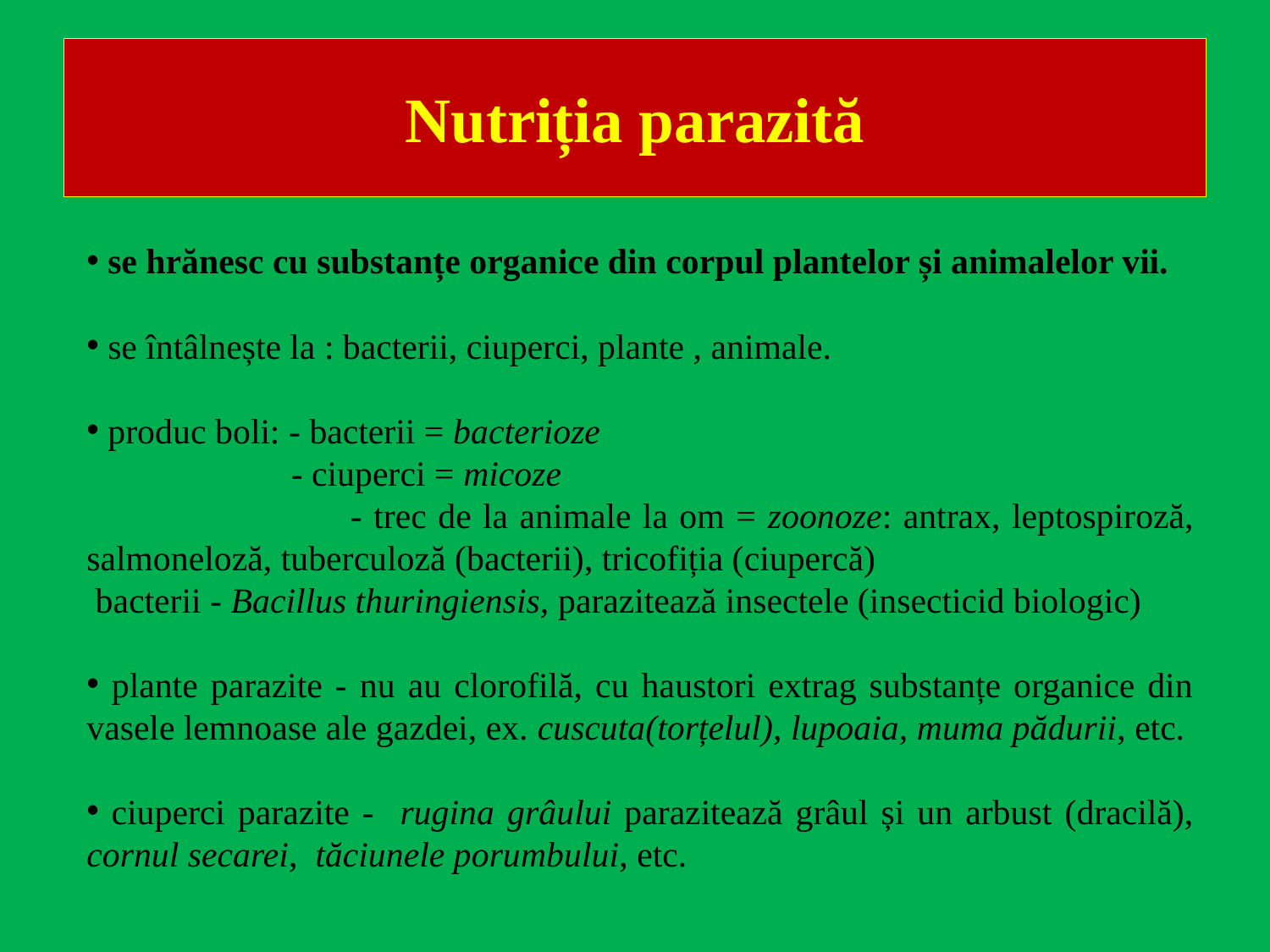

# Nutriția parazită
 se hrănesc cu substanțe organice din corpul plantelor și animalelor vii.

 se întâlnește la : bacterii, ciuperci, plante , animale.

 produc boli: - bacterii = bacterioze
                       - ciuperci = micoze
                       - trec de la animale la om = zoonoze: antrax, leptospiroză, salmoneloză, tuberculoză (bacterii), tricofiția (ciupercă)
 bacterii - Bacillus thuringiensis, parazitează insectele (insecticid biologic)

 plante parazite - nu au clorofilă, cu haustori extrag substanțe organice din vasele lemnoase ale gazdei, ex. cuscuta(torțelul), lupoaia, muma pădurii, etc.

 ciuperci parazite -  rugina grâului parazitează grâul și un arbust (dracilă), cornul secarei,  tăciunele porumbului, etc.